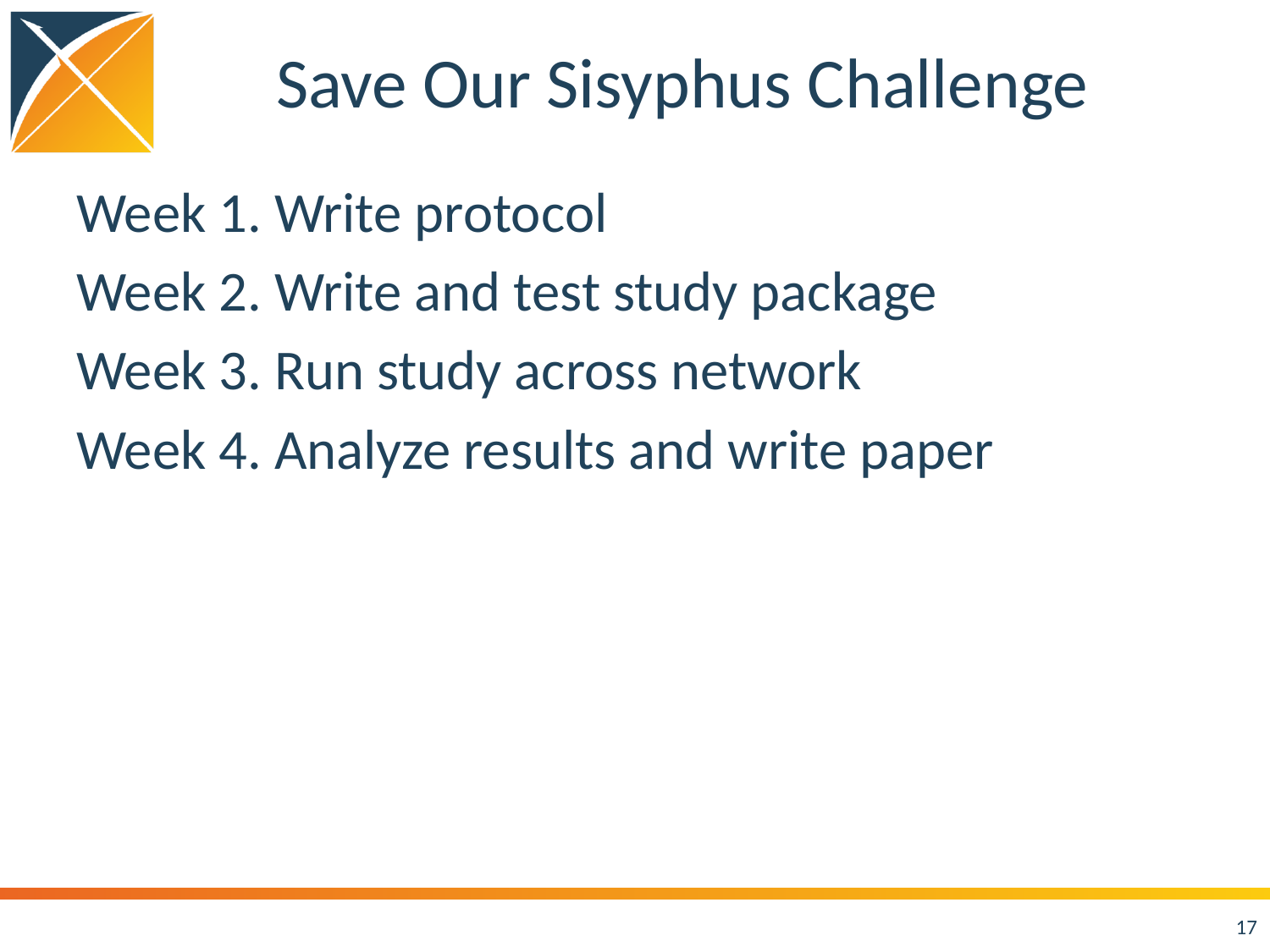

# Save Our Sisyphus Challenge
Week 1. Write protocol
Week 2. Write and test study package
Week 3. Run study across network
Week 4. Analyze results and write paper
17